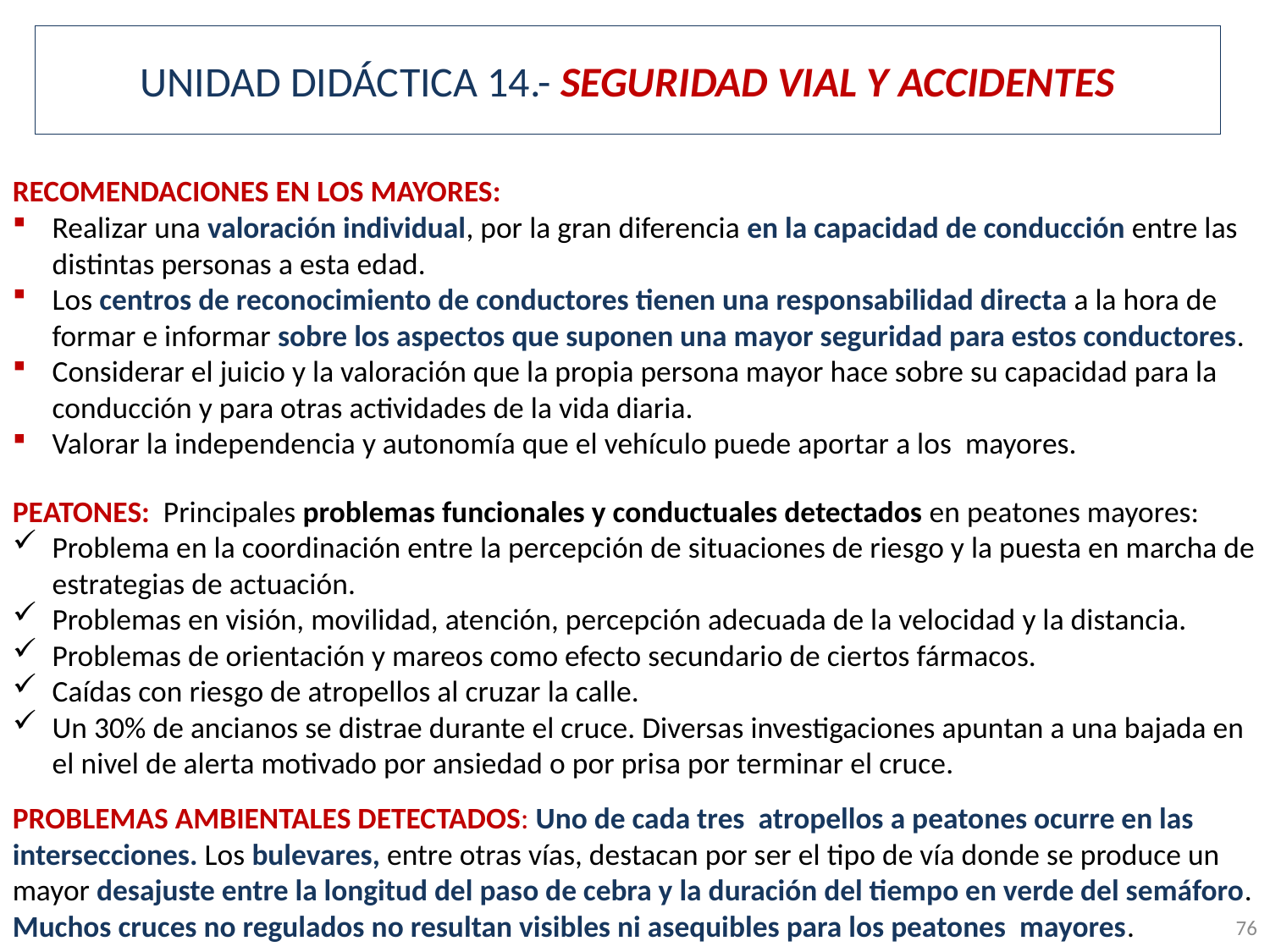

# UNIDAD DIDÁCTICA 14.- SEGURIDAD VIAL Y ACCIDENTES
RECOMENDACIONES EN LOS MAYORES:
Realizar una valoración individual, por la gran diferencia en la capacidad de conducción entre las distintas personas a esta edad.
Los centros de reconocimiento de conductores tienen una responsabilidad directa a la hora de formar e informar sobre los aspectos que suponen una mayor seguridad para estos conductores.
Considerar el juicio y la valoración que la propia persona mayor hace sobre su capacidad para la conducción y para otras actividades de la vida diaria.
Valorar la independencia y autonomía que el vehículo puede aportar a los  mayores.

PEATONES:  Principales problemas funcionales y conductuales detectados en peatones mayores:
Problema en la coordinación entre la percepción de situaciones de riesgo y la puesta en marcha de estrategias de actuación.
Problemas en visión, movilidad, atención, percepción adecuada de la velocidad y la distancia.
Problemas de orientación y mareos como efecto secundario de ciertos fármacos.
Caídas con riesgo de atropellos al cruzar la calle.
Un 30% de ancianos se distrae durante el cruce. Diversas investigaciones apuntan a una bajada en el nivel de alerta motivado por ansiedad o por prisa por terminar el cruce.

PROBLEMAS AMBIENTALES DETECTADOS: Uno de cada tres  atropellos a peatones ocurre en las intersecciones. Los bulevares, entre otras vías, destacan por ser el tipo de vía donde se produce un mayor desajuste entre la longitud del paso de cebra y la duración del tiempo en verde del semáforo. Muchos cruces no regulados no resultan visibles ni asequibles para los peatones  mayores.
76